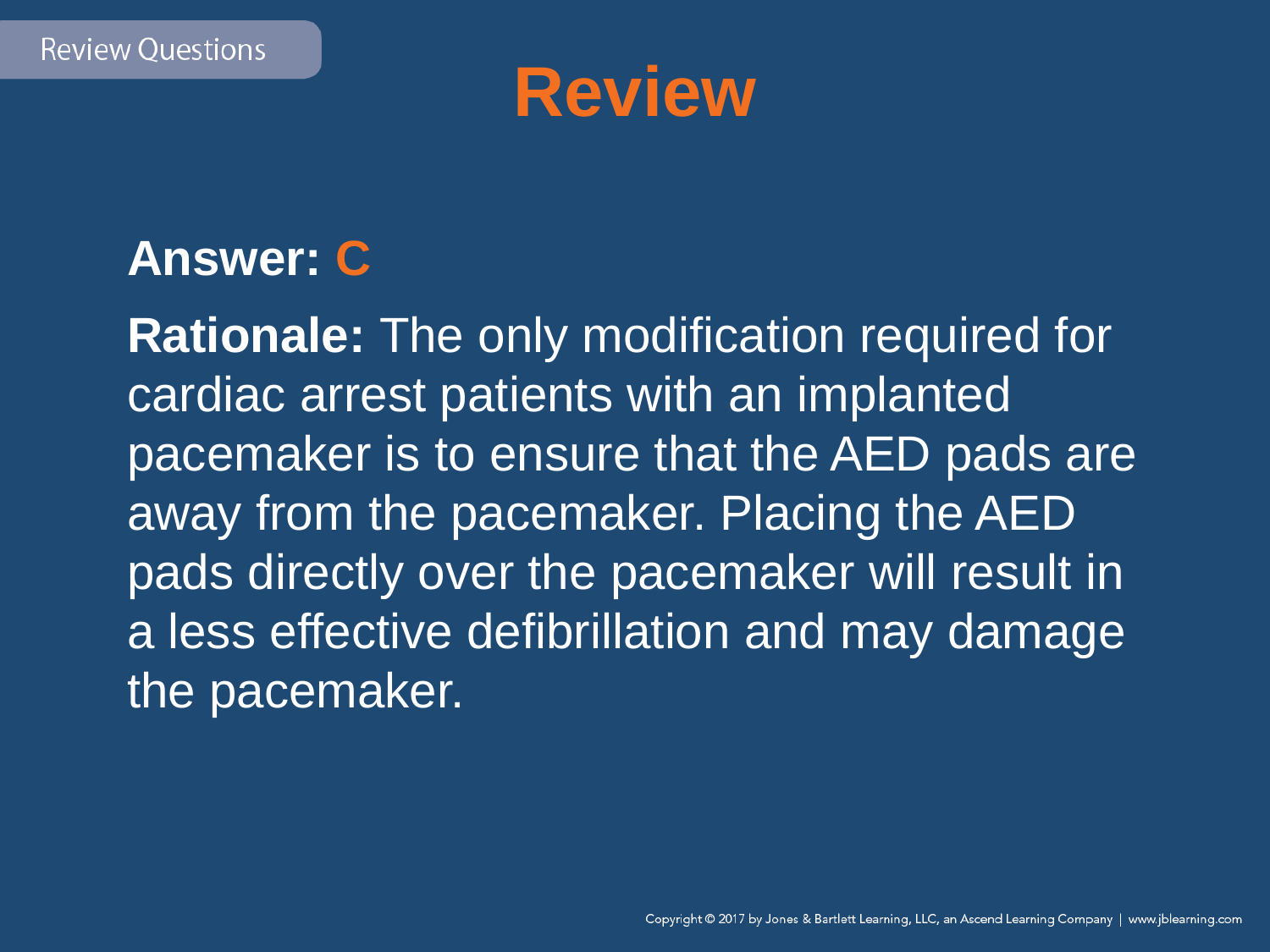

# Review
Answer: C
Rationale: The only modification required for cardiac arrest patients with an implanted pacemaker is to ensure that the AED pads are away from the pacemaker. Placing the AED pads directly over the pacemaker will result in a less effective defibrillation and may damage the pacemaker.